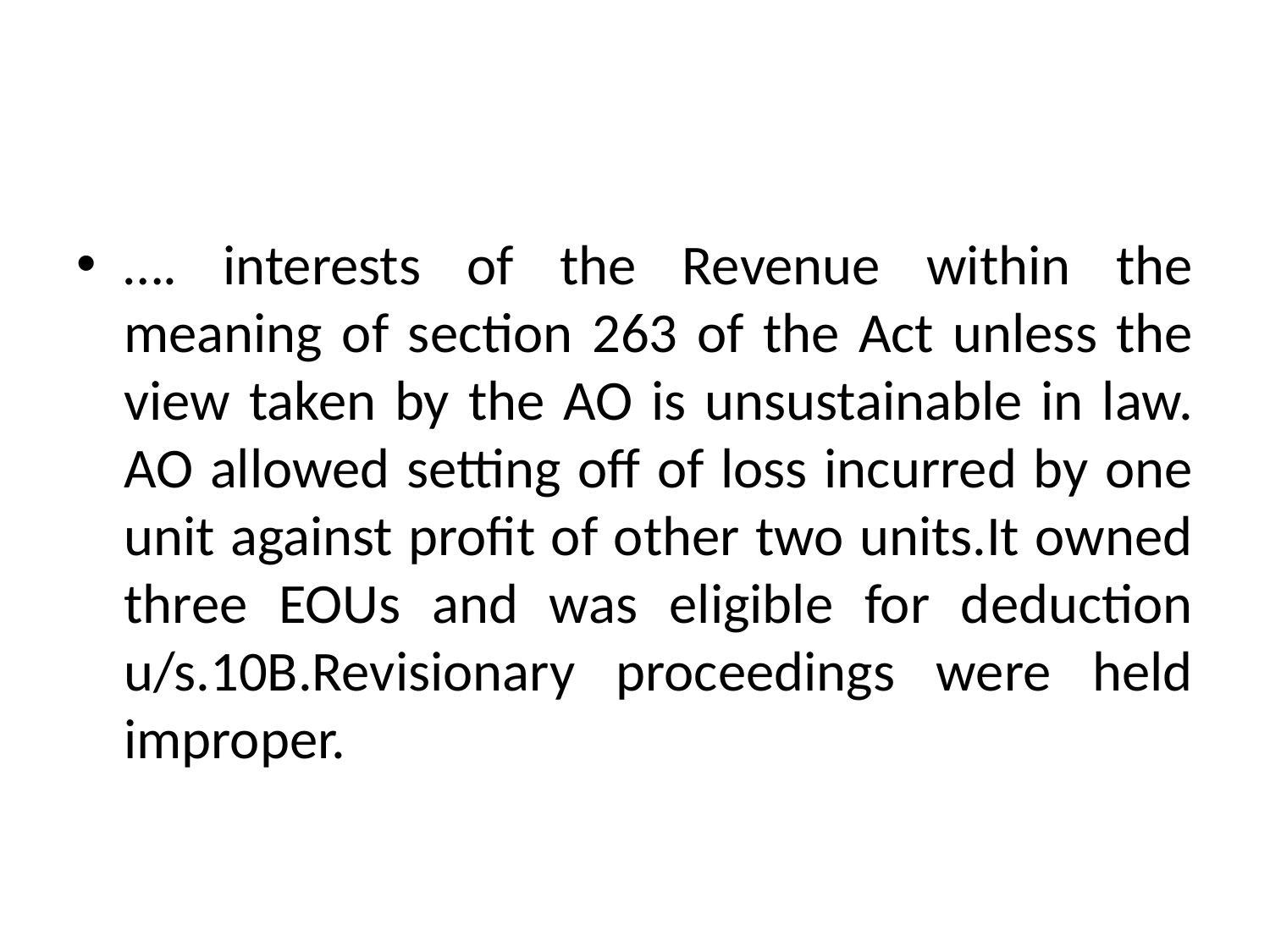

#
…. interests of the Revenue within the meaning of section 263 of the Act unless the view taken by the AO is unsustainable in law. AO allowed setting off of loss incurred by one unit against profit of other two units.It owned three EOUs and was eligible for deduction u/s.10B.Revisionary proceedings were held improper.